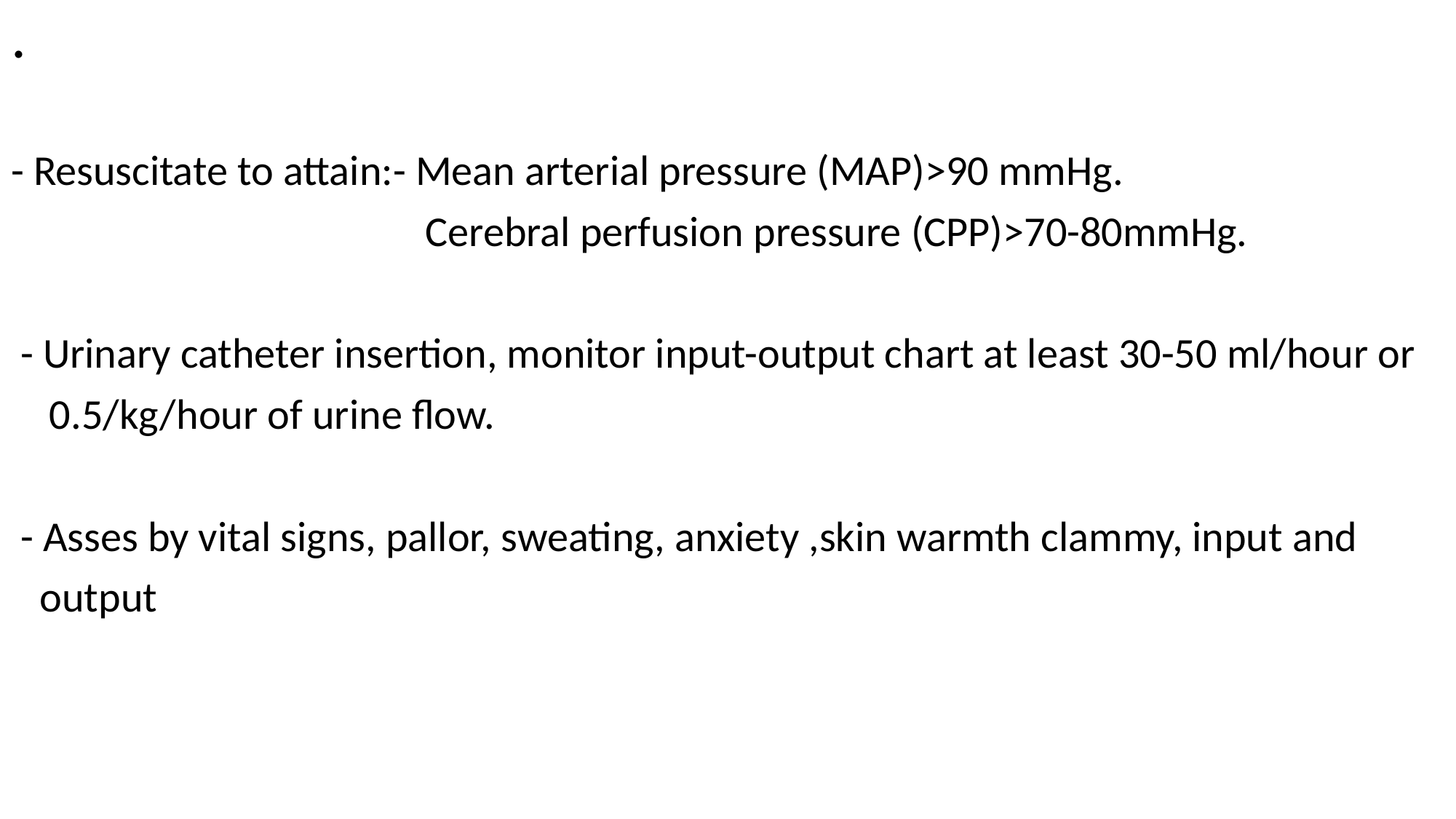

# .

- Resuscitate to attain:- Mean arterial pressure (MAP)>90 mmHg.
                                           Cerebral perfusion pressure (CPP)>70-80mmHg.

 - Urinary catheter insertion, monitor input-output chart at least 30-50 ml/hour or
    0.5/kg/hour of urine flow.

 - Asses by vital signs, pallor, sweating, anxiety ,skin warmth clammy, input and
   output